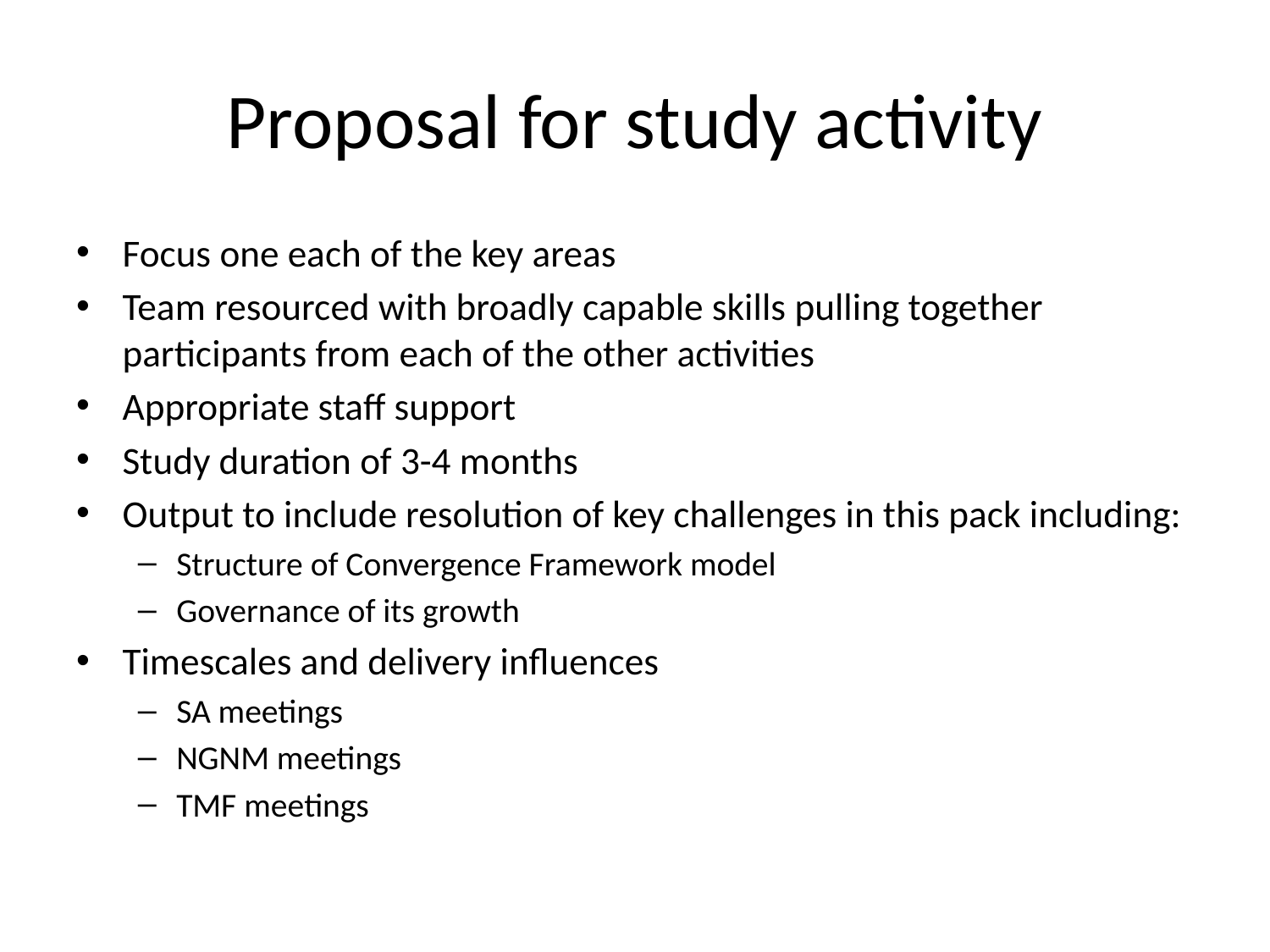

# Proposal for study activity
Focus one each of the key areas
Team resourced with broadly capable skills pulling together participants from each of the other activities
Appropriate staff support
Study duration of 3-4 months
Output to include resolution of key challenges in this pack including:
Structure of Convergence Framework model
Governance of its growth
Timescales and delivery influences
SA meetings
NGNM meetings
TMF meetings